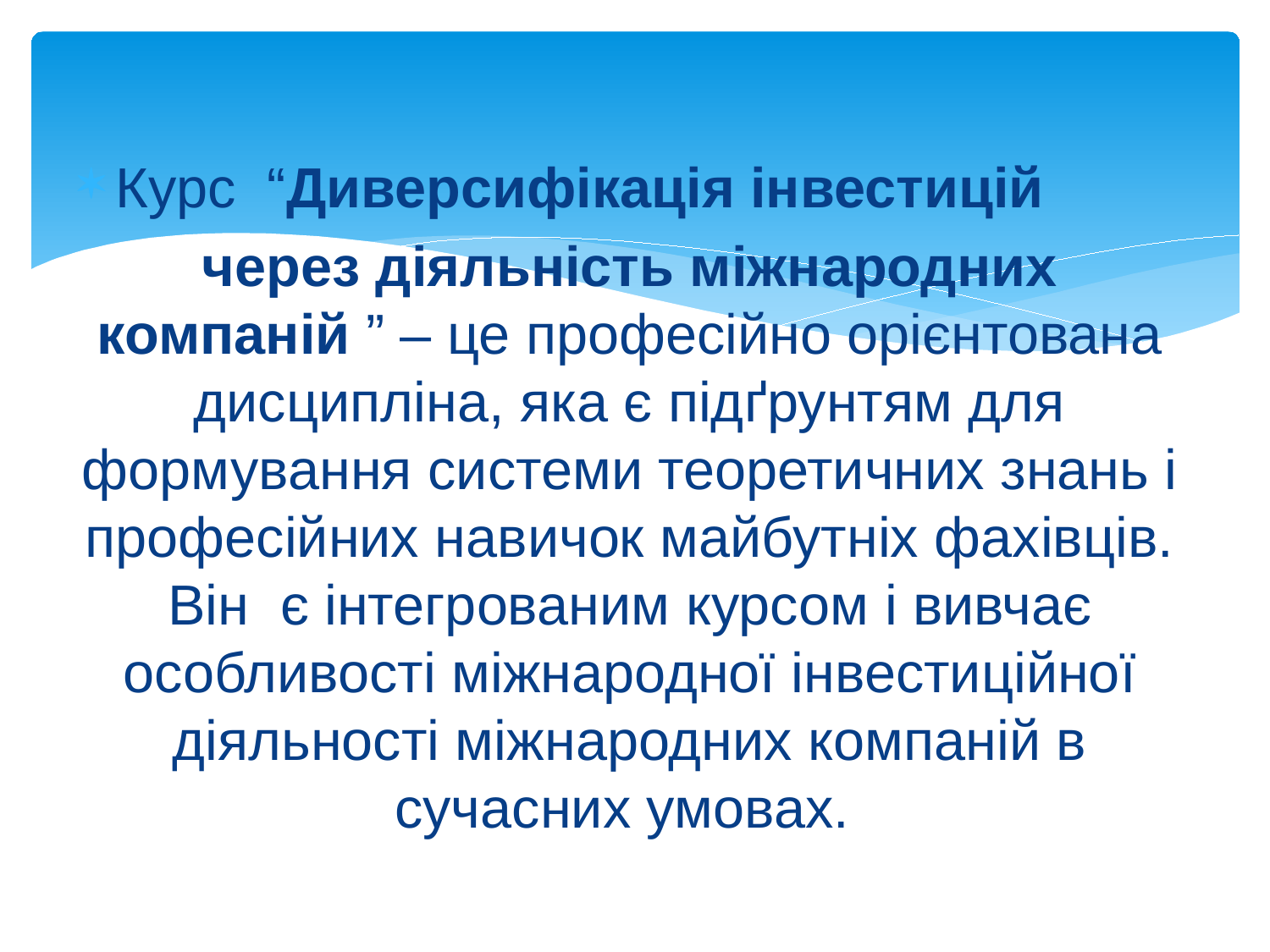

Курс  “Диверсифікація інвестицій
через діяльність міжнародних компаній ” – це професійно орієнтована дисципліна, яка є підґрунтям для формування системи теоретичних знань і професійних навичок майбутніх фахівців. Він  є інтегрованим курсом і вивчає особливості міжнародної інвестиційної діяльності міжнародних компаній в сучасних умовах.